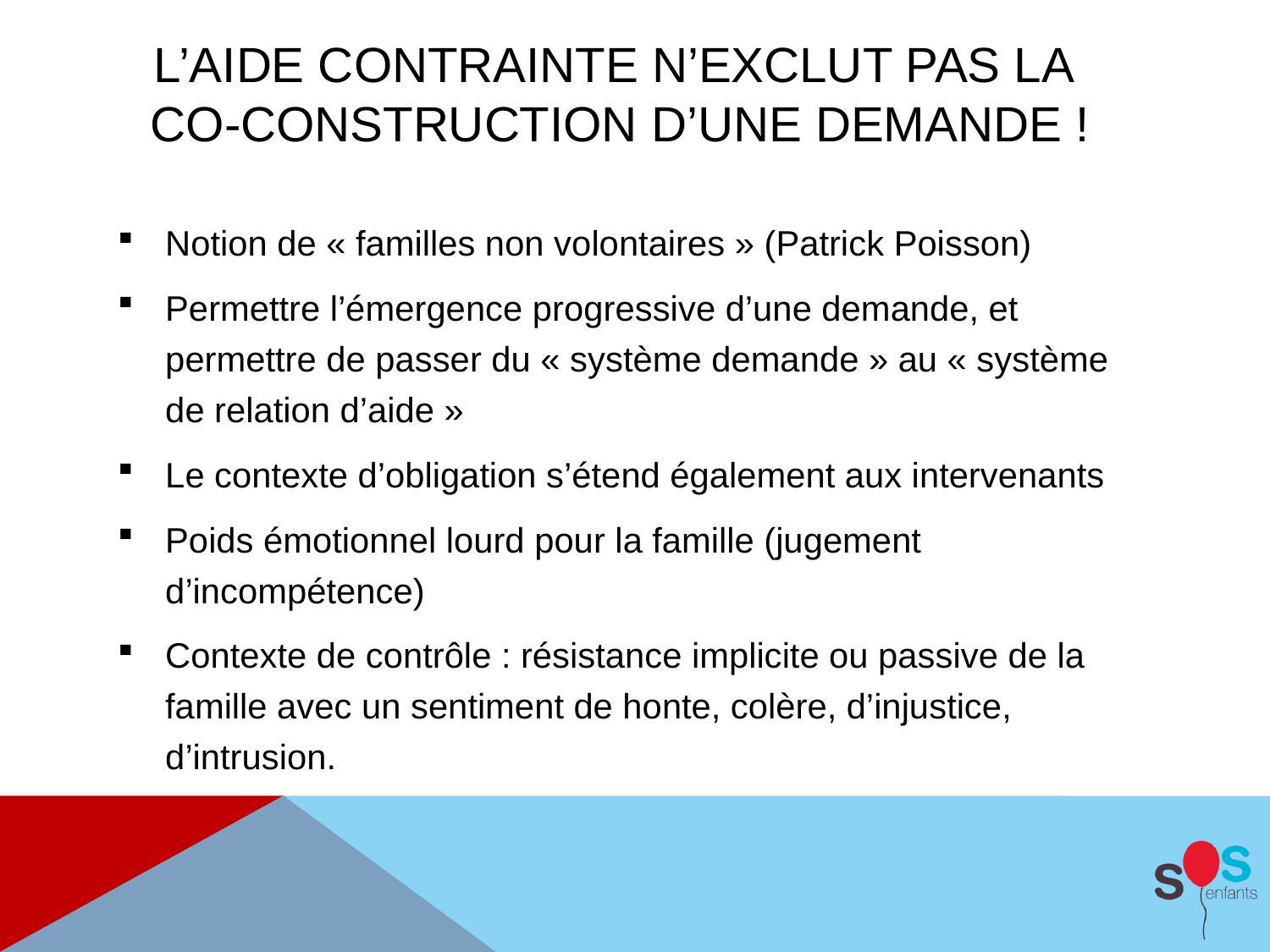

# L’AIDE CONTRAINTE N’EXCLUT PAS LA CO-CONSTRUCTION D’UNE DEMANDE !
Notion de « familles non volontaires » (Patrick Poisson)
Permettre l’émergence progressive d’une demande, et permettre de passer du « système demande » au « système de relation d’aide »
Le contexte d’obligation s’étend également aux intervenants
Poids émotionnel lourd pour la famille (jugement d’incompétence)
Contexte de contrôle : résistance implicite ou passive de la famille avec un sentiment de honte, colère, d’injustice, d’intrusion.